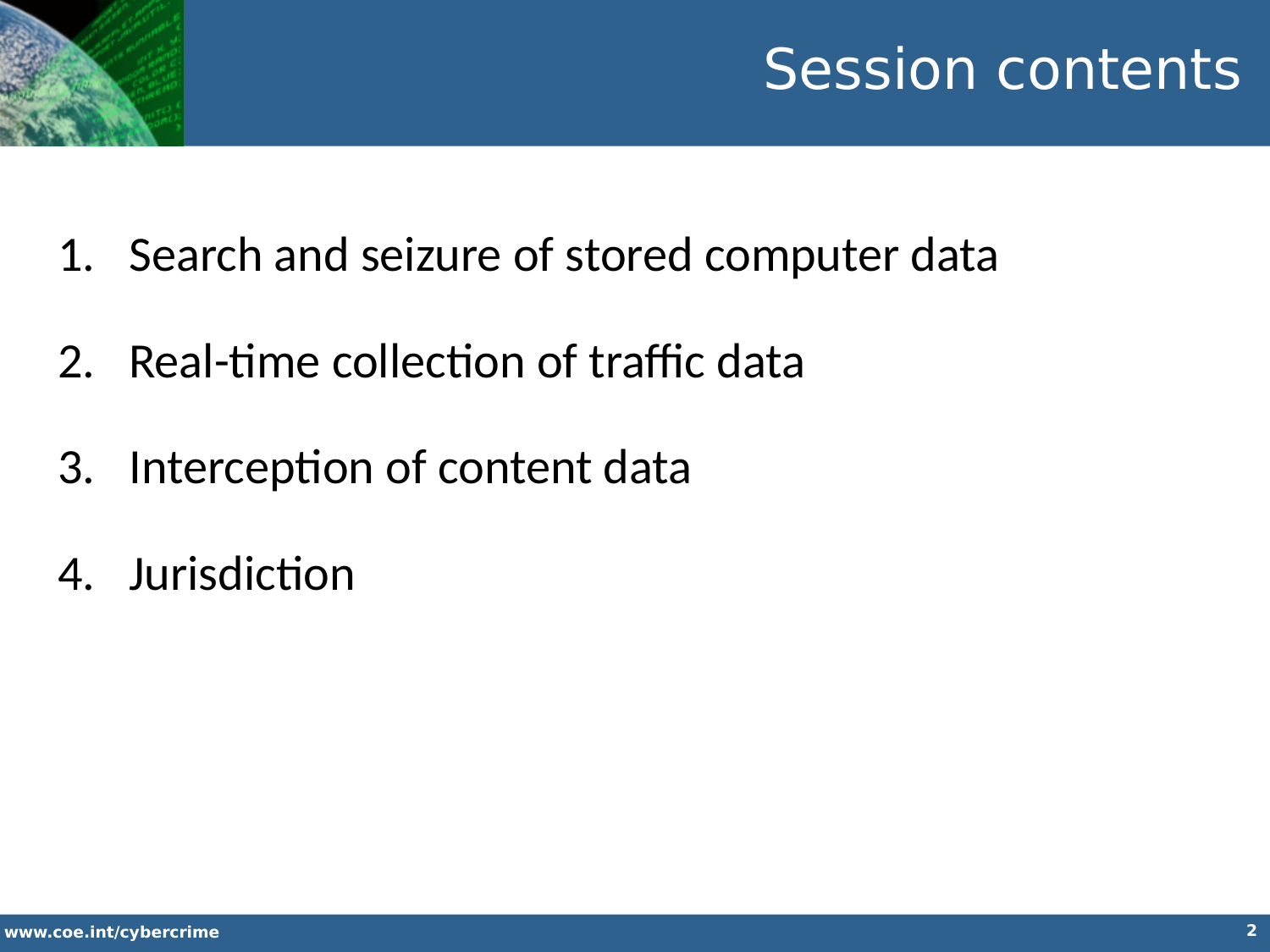

Session contents
Search and seizure of stored computer data
Real-time collection of traffic data
Interception of content data
Jurisdiction